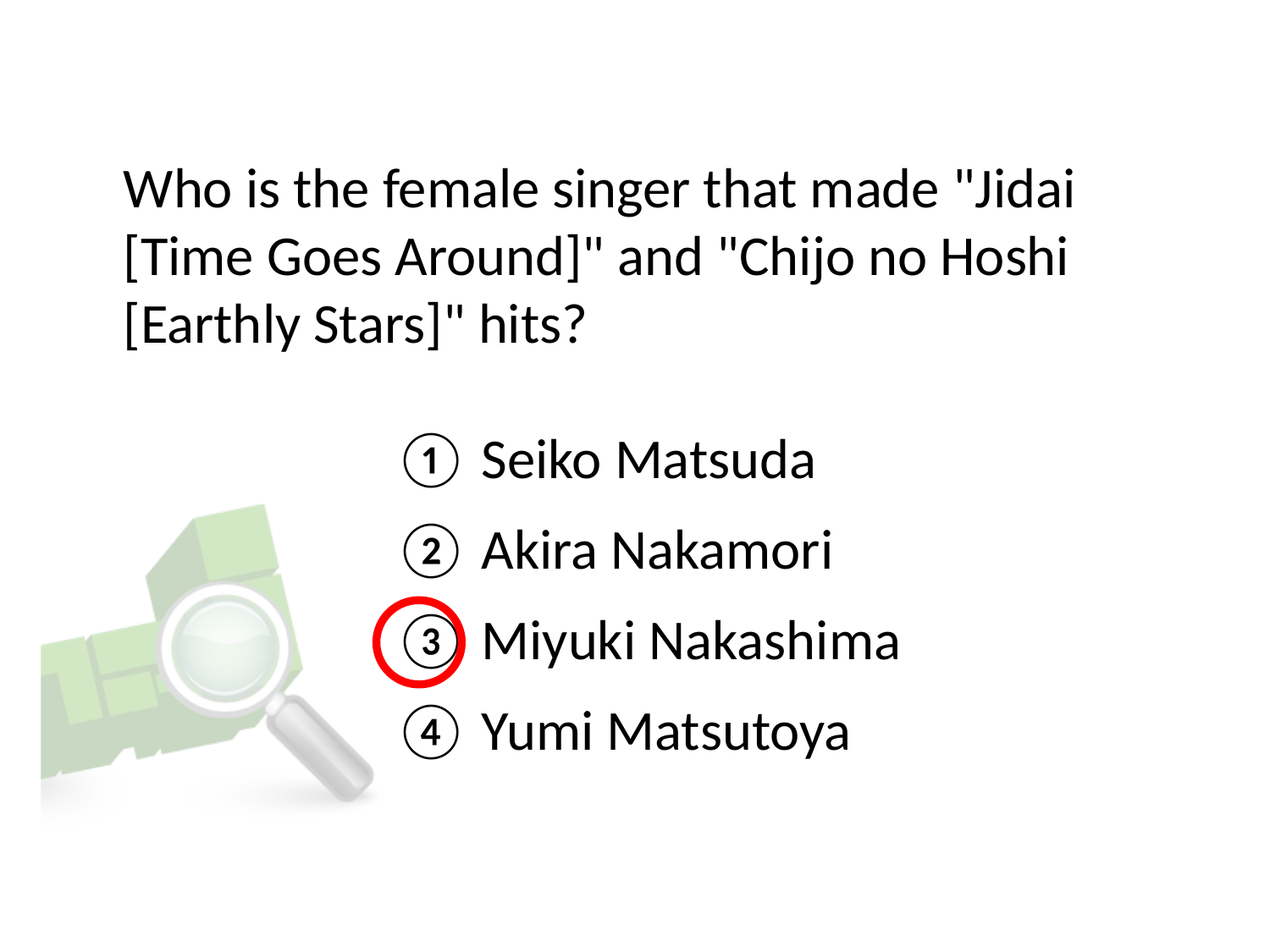

# Who is the female singer that made "Jidai [Time Goes Around]" and "Chijo no Hoshi [Earthly Stars]" hits?
① Seiko Matsuda
② Akira Nakamori
③ Miyuki Nakashima
④ Yumi Matsutoya